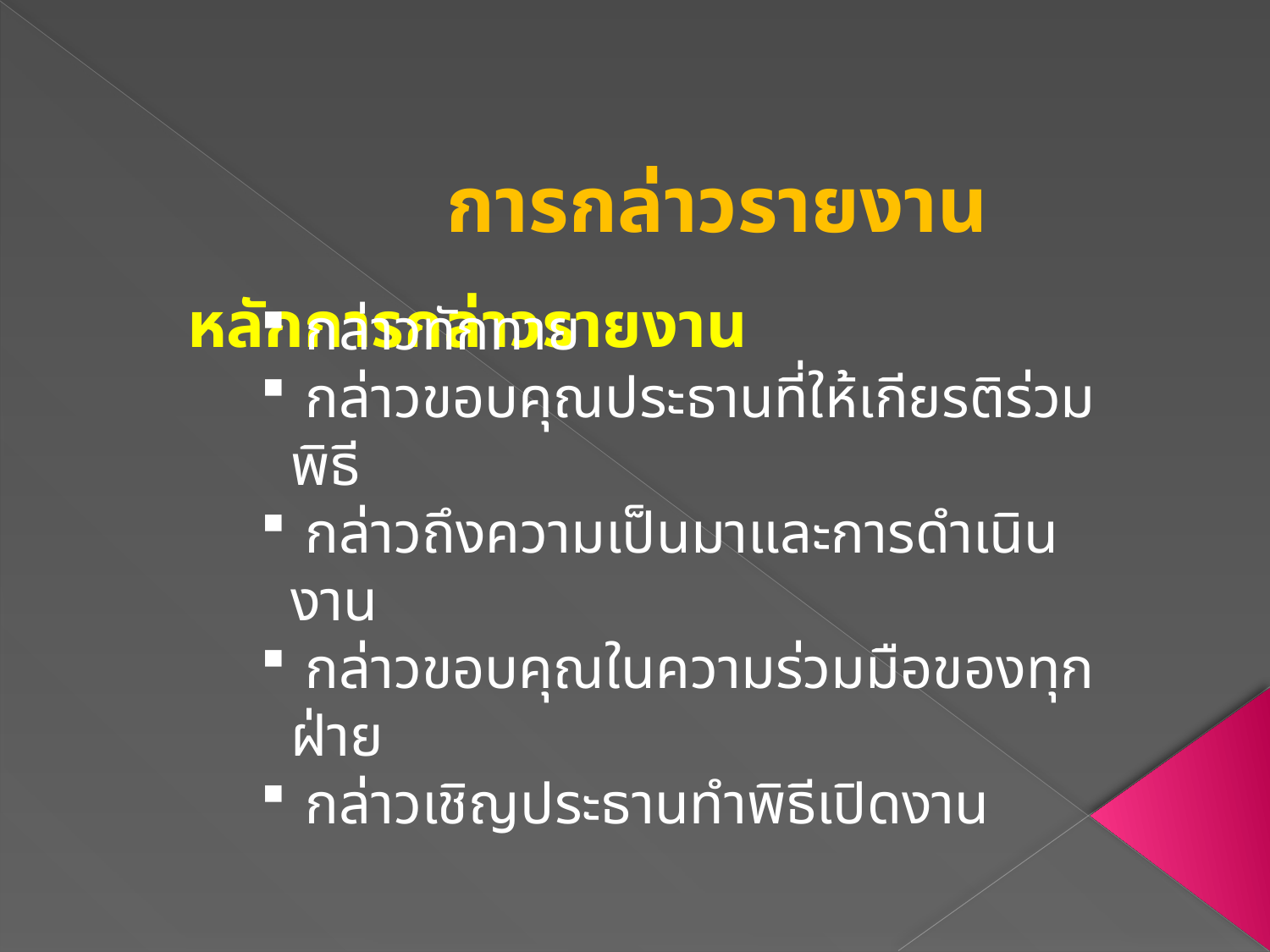

การกล่าวรายงาน
หลักการกล่าวรายงาน
 กล่าวทักทาย
 กล่าวขอบคุณประธานที่ให้เกียรติร่วมพิธี
 กล่าวถึงความเป็นมาและการดำเนินงาน
 กล่าวขอบคุณในความร่วมมือของทุกฝ่าย
 กล่าวเชิญประธานทำพิธีเปิดงาน